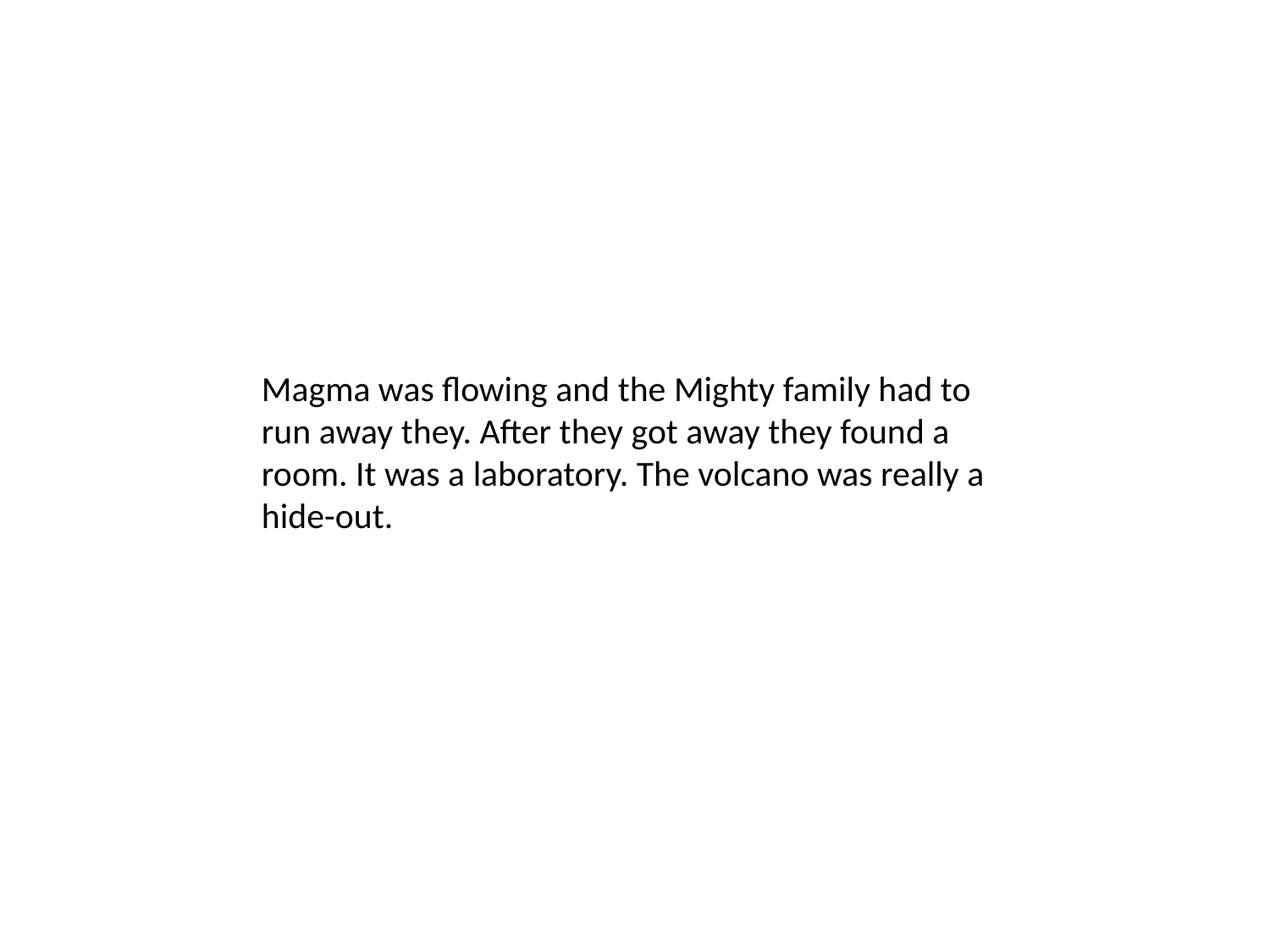

Magma was flowing and the Mighty family had to run away they. After they got away they found a room. It was a laboratory. The volcano was really a hide-out.